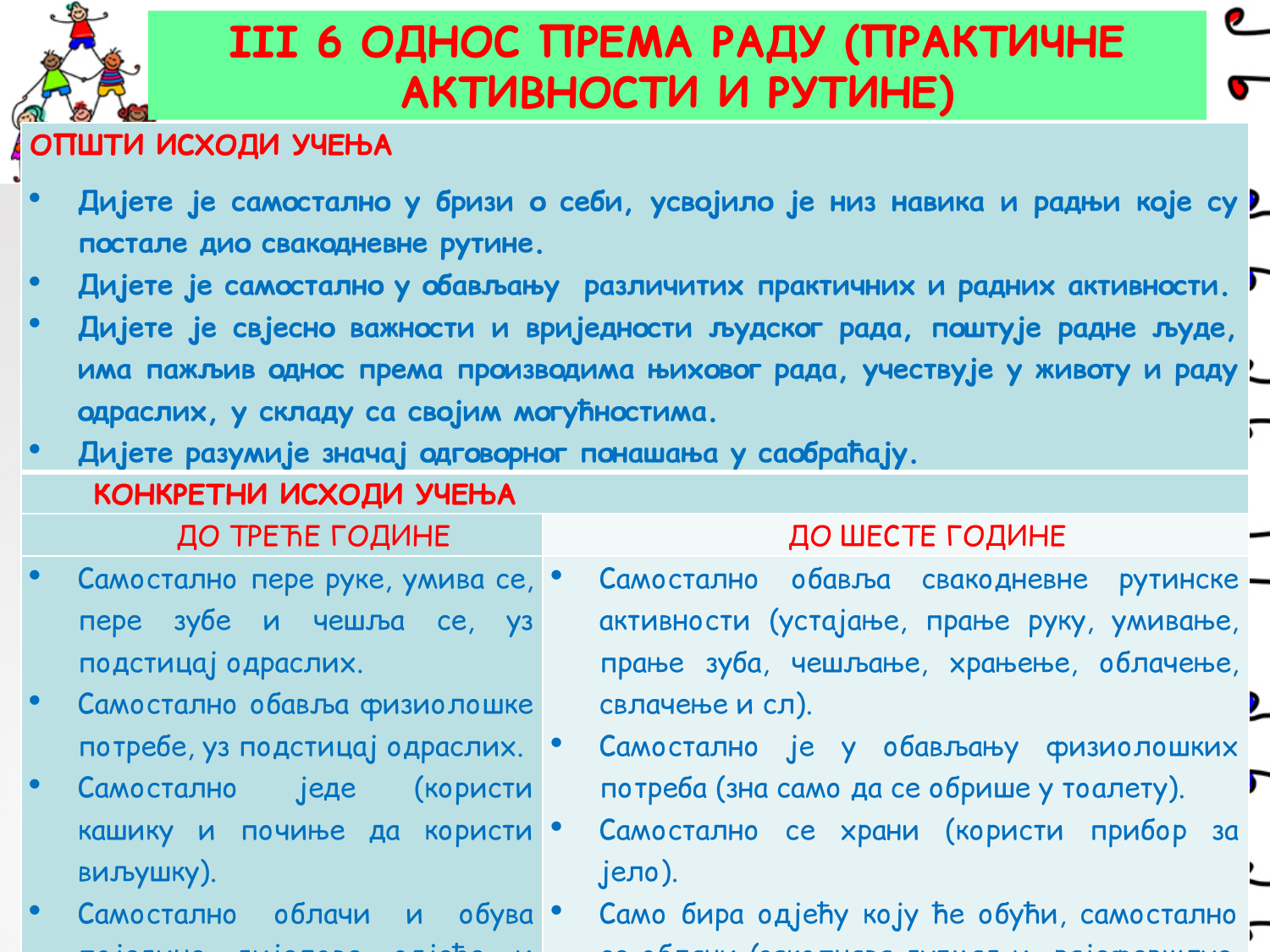

# III 6 ОДНОС ПРЕМА РАДУ (ПРАКТИЧНЕ АКТИВНОСТИ И РУТИНЕ)
| ОПШТИ ИСХОДИ УЧЕЊА Дијете је самостално у бризи о себи, усвојило је низ навика и радњи које су постале дио свакодневне рутине. Дијете је самостално у обављању различитих практичних и радних активности. Дијете је свјесно важности и вриједности људског рада, поштује радне људе, има пажљив однос према производима њиховог рада, учествује у животу и раду одраслих, у складу са својим могућностима. Дијете разумије значај одговорног понашања у саобраћају. |  |
| --- | --- |
| КОНКРЕТНИ ИСХОДИ УЧЕЊА |  |
| ДО ТРЕЋЕ ГОДИНЕ | ДО ШЕСТЕ ГОДИНЕ |
| Самостално пере руке, умива се, пере зубе и чешља се, уз подстицај одраслих. Самостално обавља физиолошке потребе, уз подстицај одраслих. Самостално једе (користи кашику и почиње да користи виљушку). Самостално облачи и обува поједине дијелове одјеће и обуће (потребна му је помоћ). | Самостално обавља свакодневне рутинске активности (устајање, прање руку, умивање, прање зуба, чешљање, храњење, облачење, свлачење и сл). Самостално је у обављању физиолошких потреба (зна само да се обрише у тоалету). Самостално се храни (користи прибор за јело). Само бира одјећу коју ће обући, самостално се облачи (закопчава дугмад и рајсфершлус, везује пертле, или бар покушава). итд |